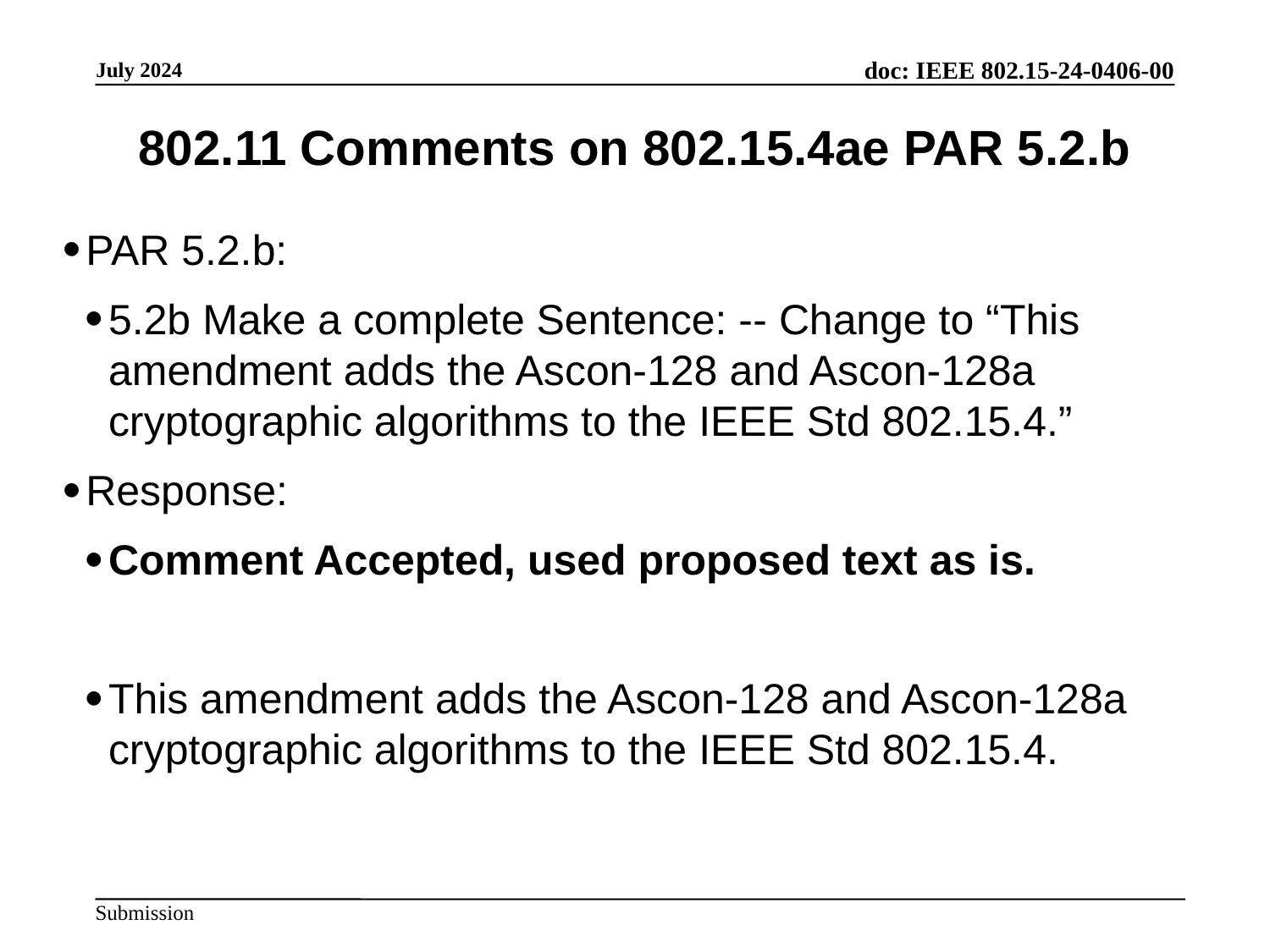

802.11 Comments on 802.15.4ae PAR 5.2.b
PAR 5.2.b:
5.2b Make a complete Sentence: -- Change to “This amendment adds the Ascon-128 and Ascon-128a cryptographic algorithms to the IEEE Std 802.15.4.”
Response:
Comment Accepted, used proposed text as is.

This amendment adds the Ascon-128 and Ascon-128a cryptographic algorithms to the IEEE Std 802.15.4.